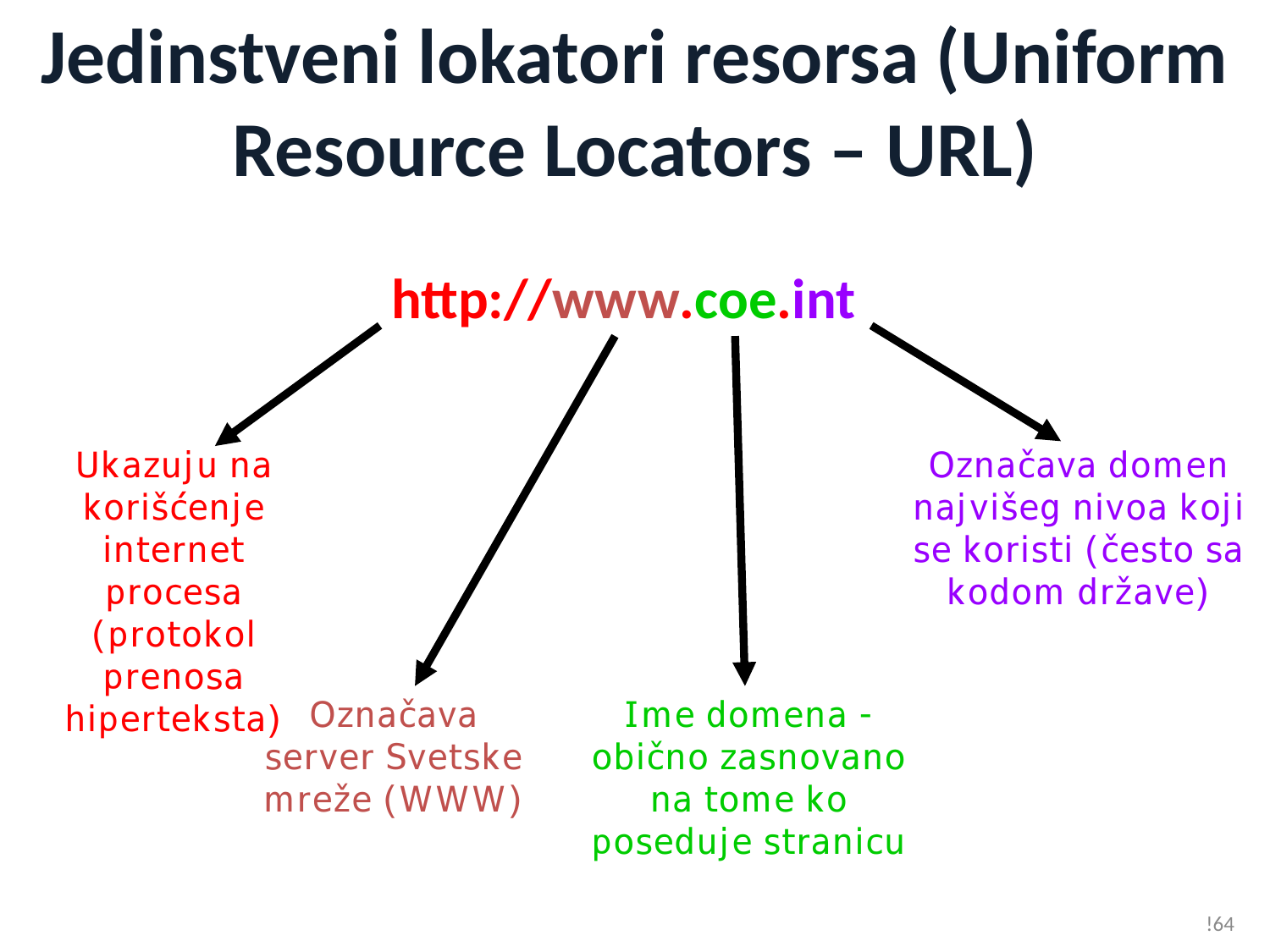

# Jedinstveni lokatori resorsa (Uniform Resource Locators – URL)
http://www.coe.int

Ukazuju na korišćenje internet procesa (protokol prenosa hiperteksta)
Označava domen najvišeg nivoa koji se koristi (često sa kodom države)
Označava server Svetske mreže (WWW)
Ime domena - obično zasnovano na tome ko poseduje stranicu
!64